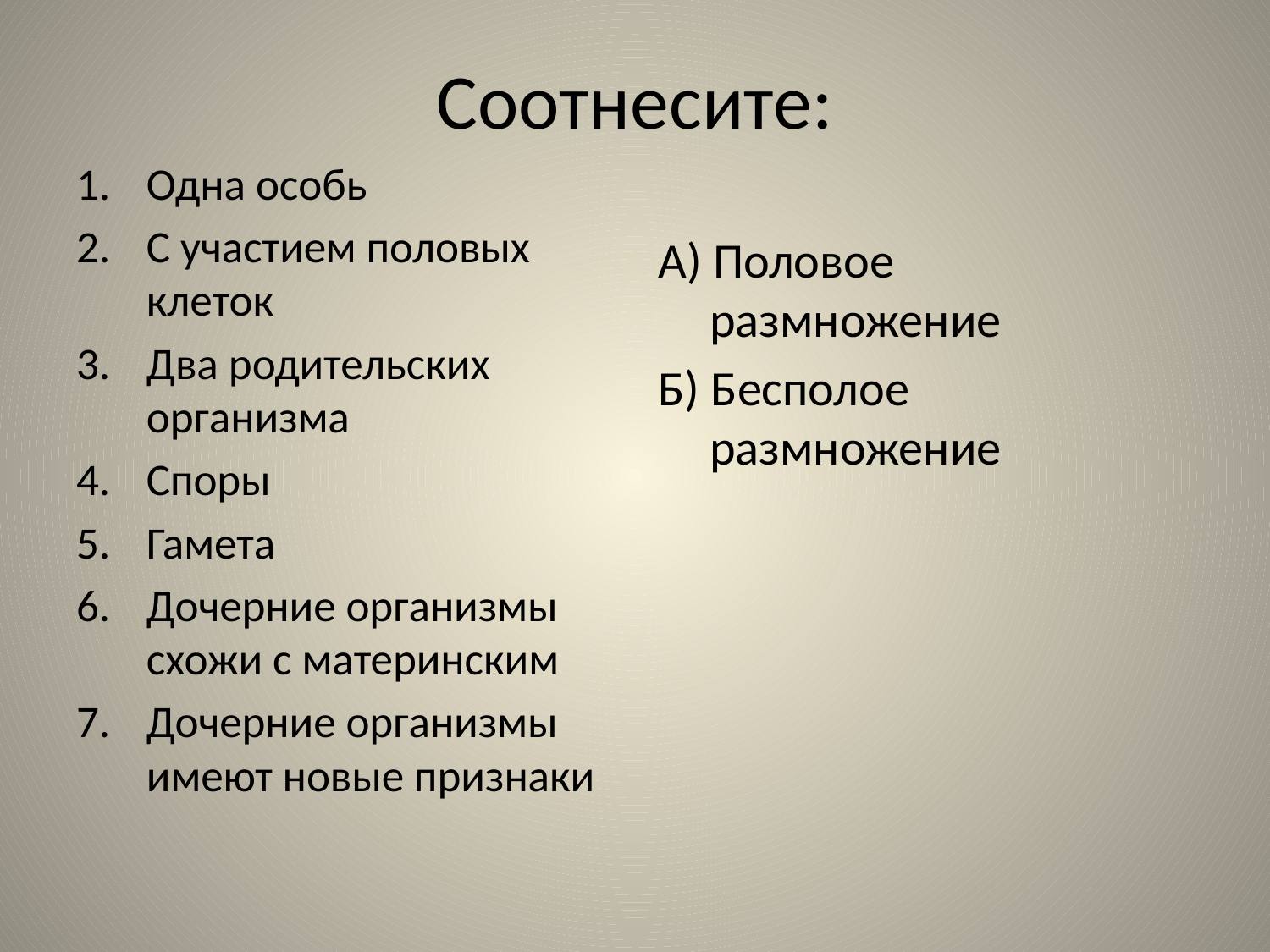

# Соотнесите:
Одна особь
С участием половых клеток
Два родительских организма
Споры
Гамета
Дочерние организмы схожи с материнским
Дочерние организмы имеют новые признаки

А) Половое размножение
Б) Бесполое размножение